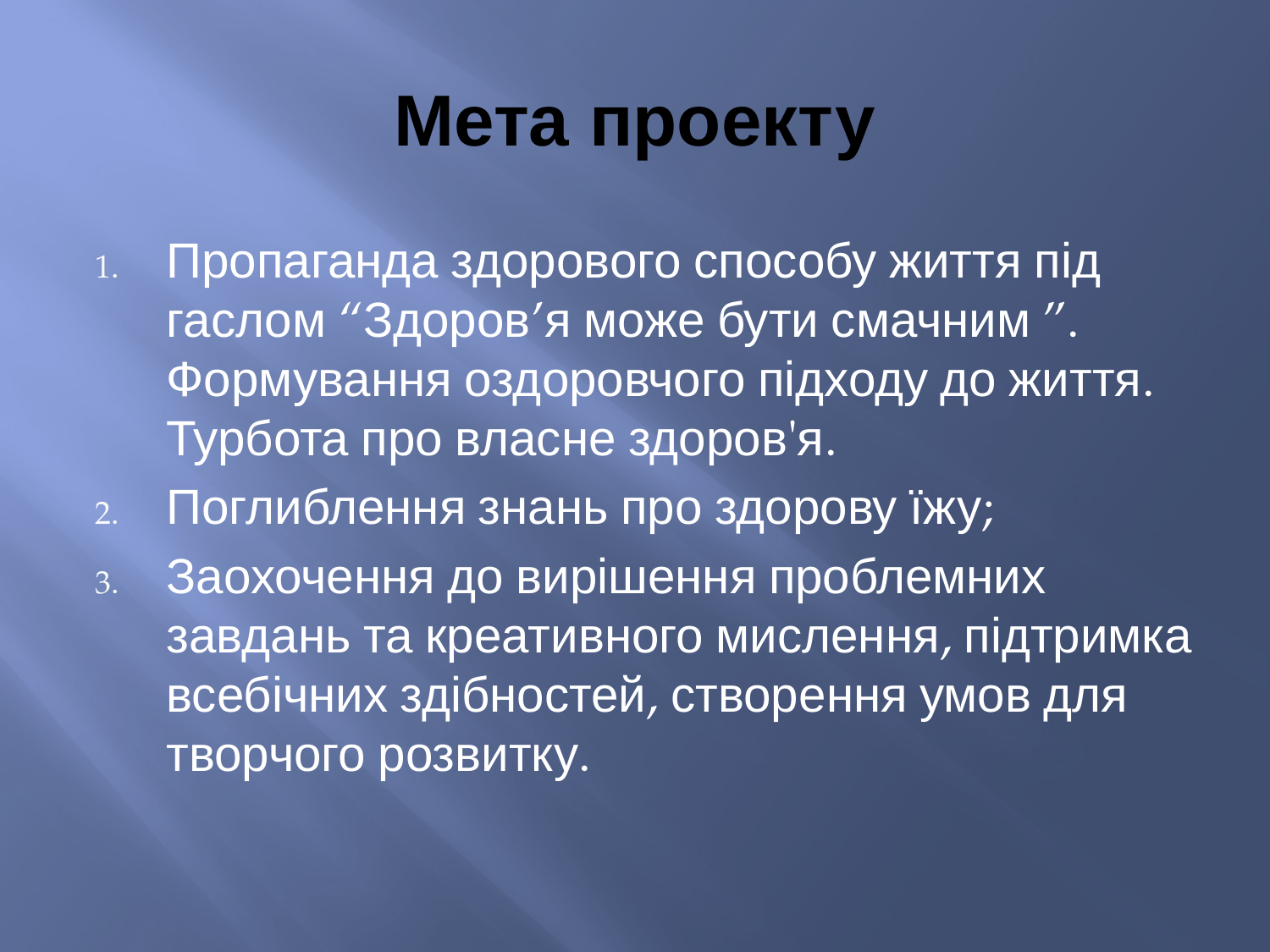

# Мета проекту
Пропаганда здорового способу життя під гаслом “Здоров’я може бути смачним ”. Формування оздоровчого підходу до життя. Турбота про власне здоров'я.
Поглиблення знань про здорову їжу;
Заохочення до вирішення проблемних завдань та креативного мислення, підтримка всебічних здібностей, створення умов для творчого розвитку.